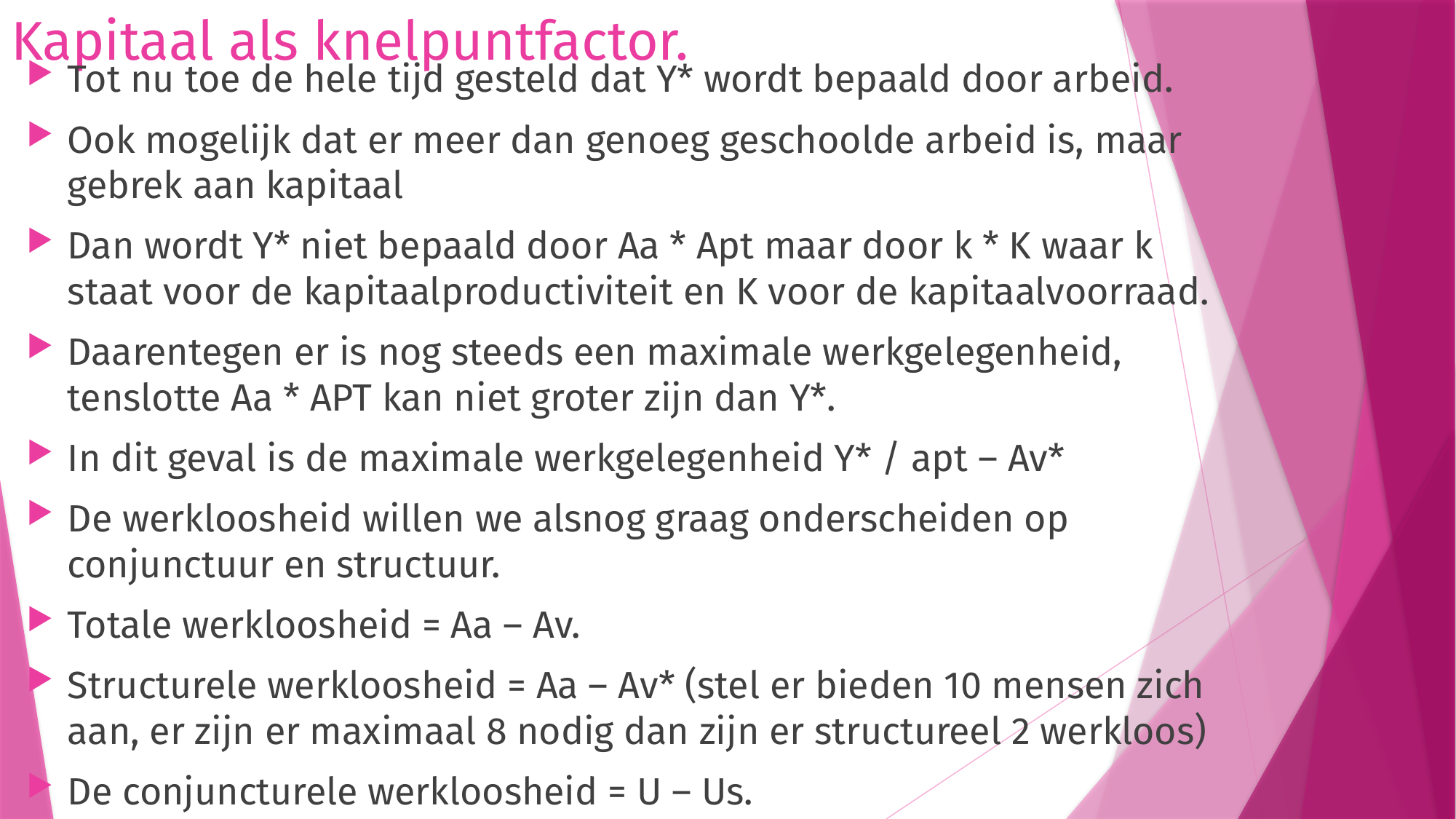

# Kapitaal als knelpuntfactor.
Tot nu toe de hele tijd gesteld dat Y* wordt bepaald door arbeid.
Ook mogelijk dat er meer dan genoeg geschoolde arbeid is, maar gebrek aan kapitaal
Dan wordt Y* niet bepaald door Aa * Apt maar door k * K waar k staat voor de kapitaalproductiviteit en K voor de kapitaalvoorraad.
Daarentegen er is nog steeds een maximale werkgelegenheid, tenslotte Aa * APT kan niet groter zijn dan Y*.
In dit geval is de maximale werkgelegenheid Y* / apt – Av*
De werkloosheid willen we alsnog graag onderscheiden op conjunctuur en structuur.
Totale werkloosheid = Aa – Av.
Structurele werkloosheid = Aa – Av* (stel er bieden 10 mensen zich aan, er zijn er maximaal 8 nodig dan zijn er structureel 2 werkloos)
De conjuncturele werkloosheid = U – Us.